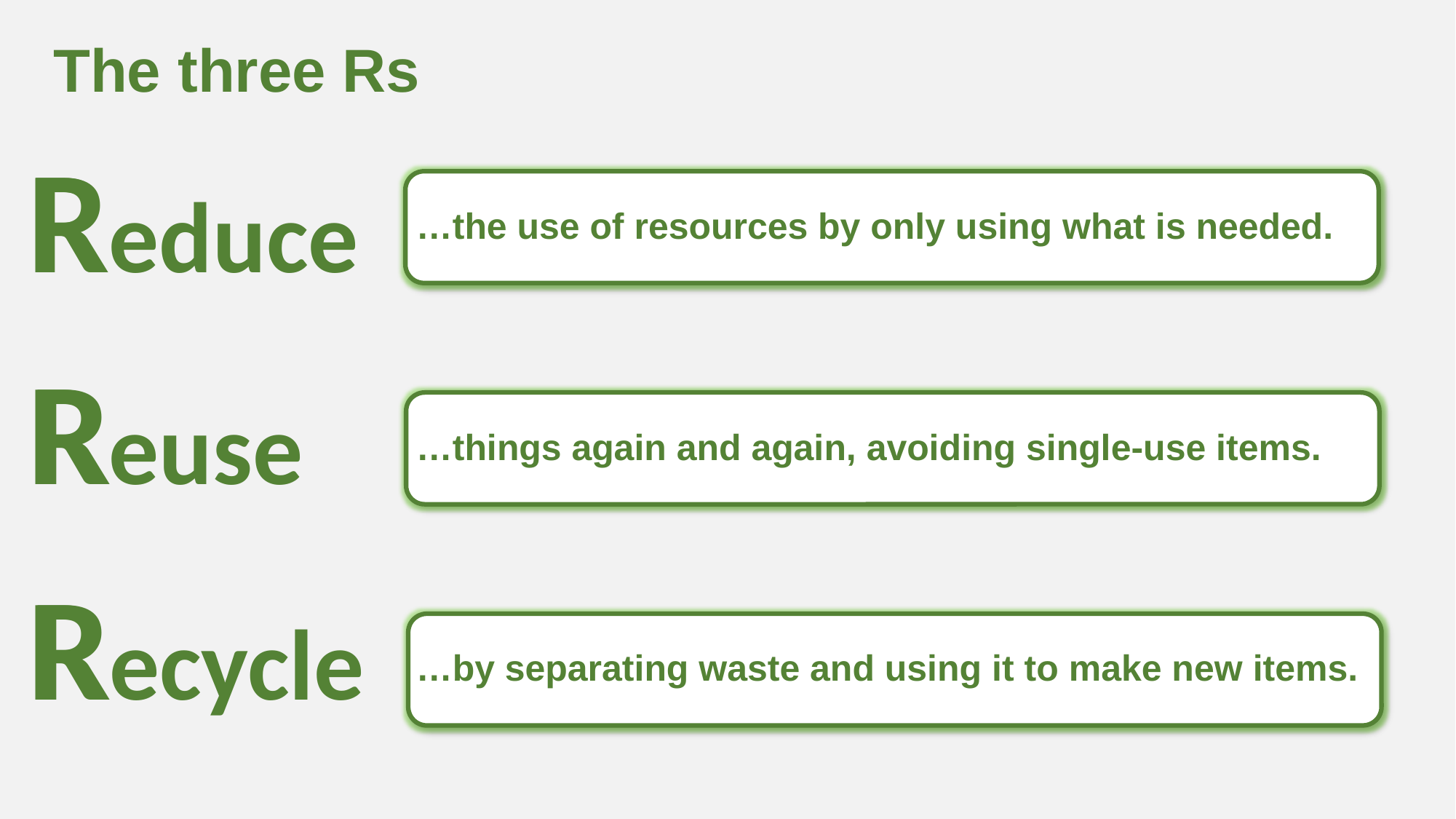

# The three Rs
R
Reduce

…the use of resources by only using what is needed.
R
Reuse

…things again and again, avoiding single-use items.
R
Recycle

…by separating waste and using it to make new items.